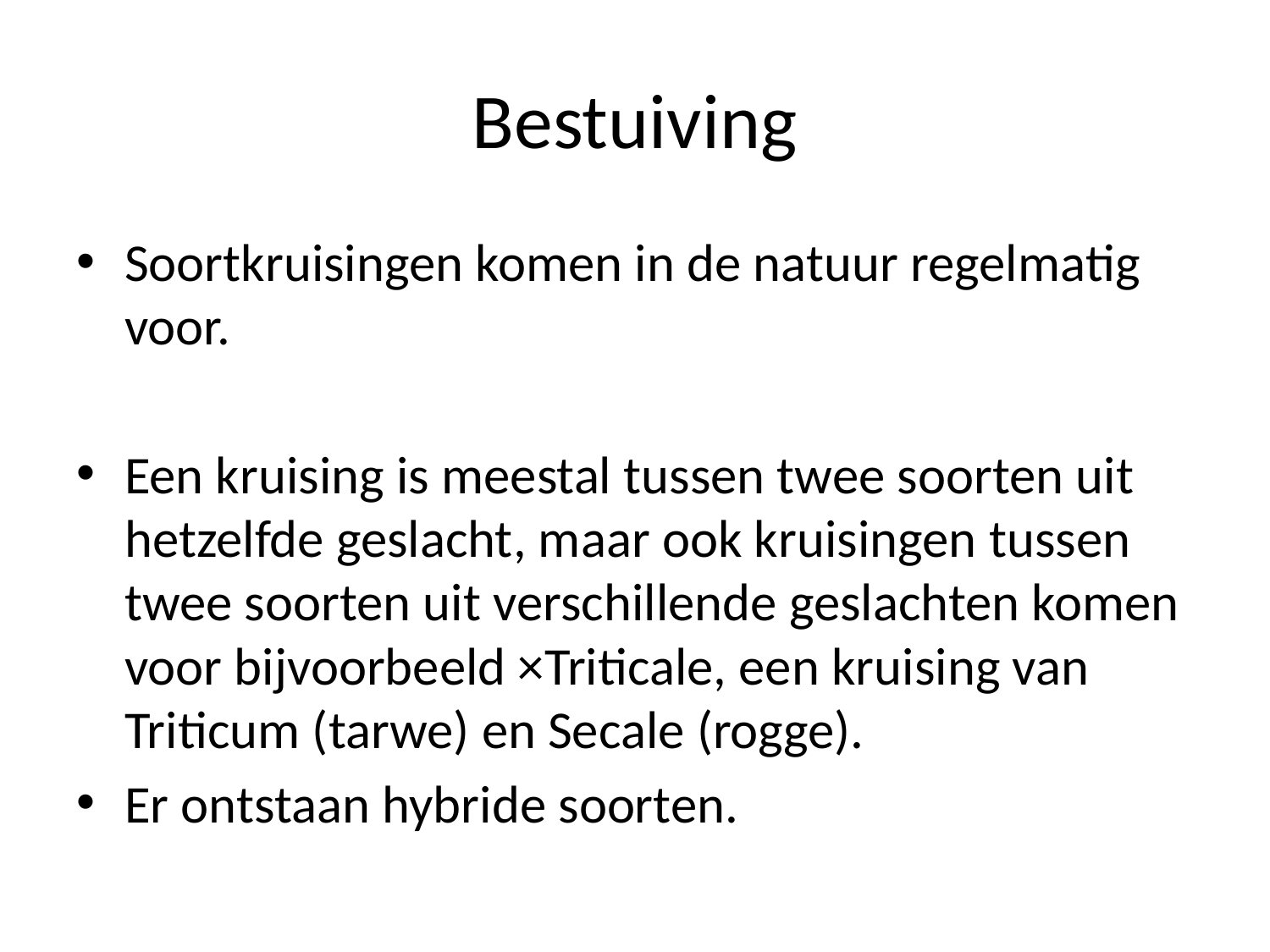

# Bestuiving
Soortkruisingen komen in de natuur regelmatig voor.

Een kruising is meestal tussen twee soorten uit hetzelfde geslacht, maar ook kruisingen tussen twee soorten uit verschillende geslachten komen voor bijvoorbeeld ×Triticale, een kruising van Triticum (tarwe) en Secale (rogge).
Er ontstaan hybride soorten.